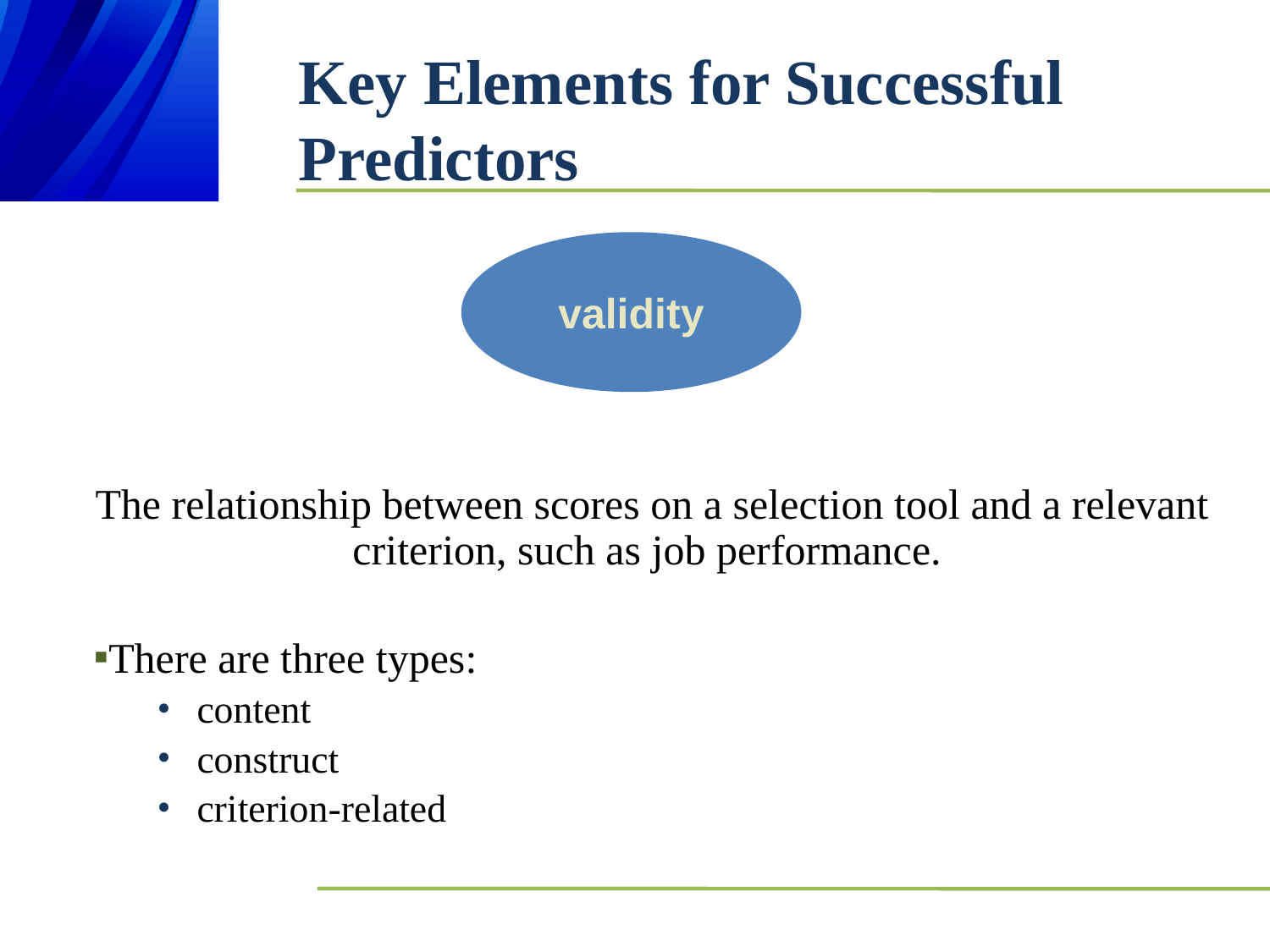

# Key Elements for Successful Predictors
validity
The relationship between scores on a selection tool and a relevant criterion, such as job performance.

There are three types:
content
construct
criterion-related